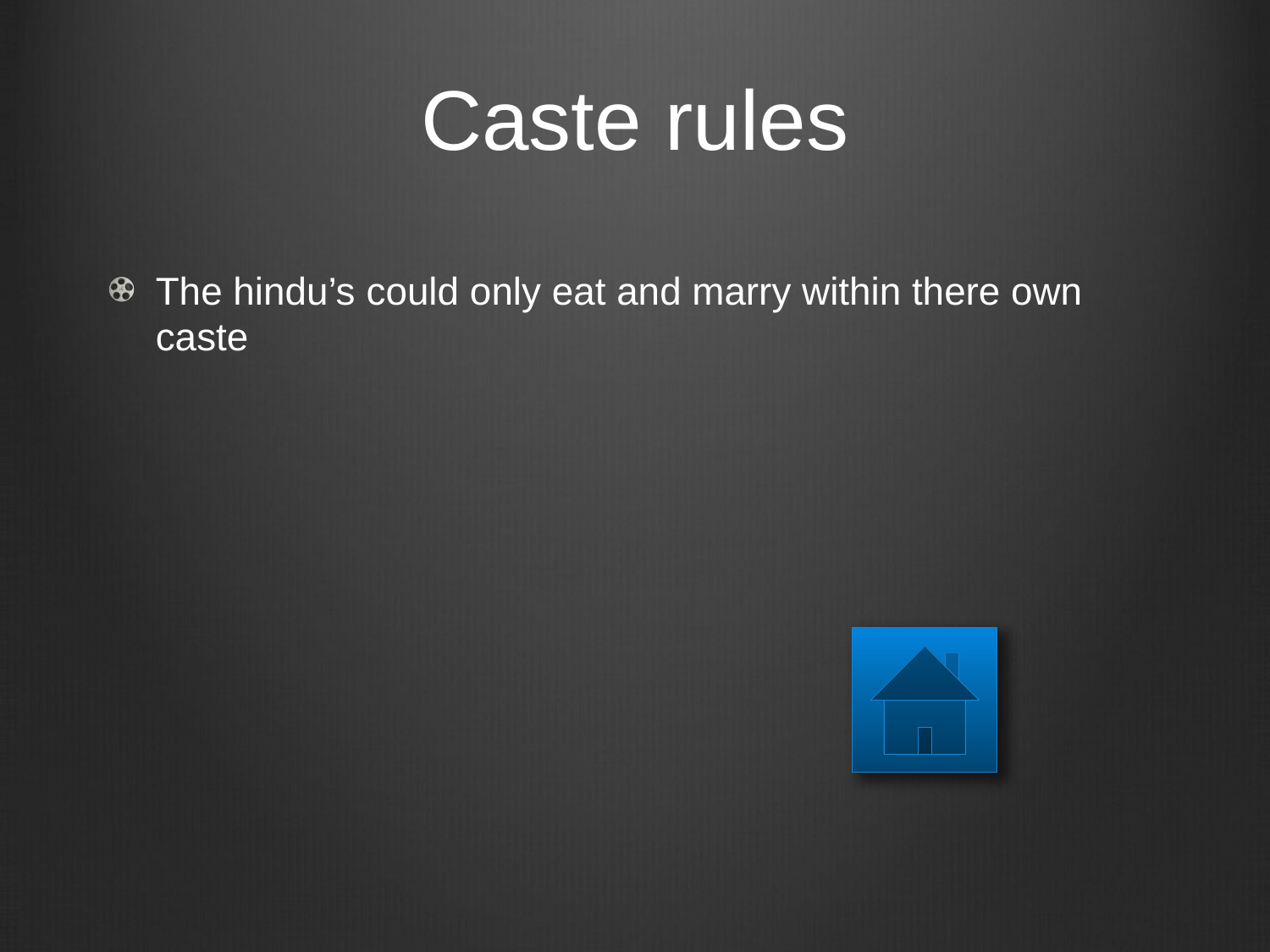

# Caste rules
The hindu’s could only eat and marry within there own caste